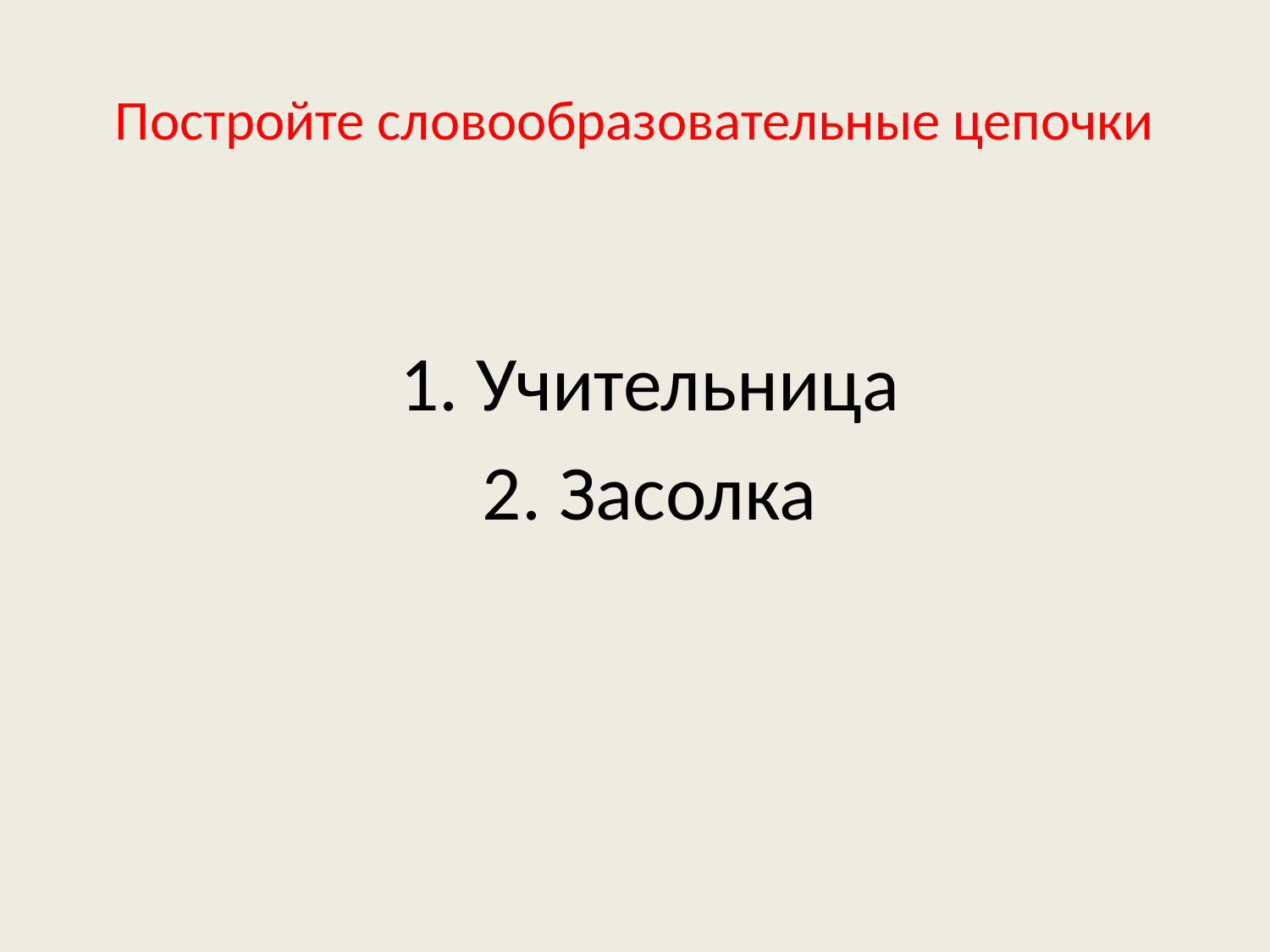

# Постройте словообразовательные цепочки
1. Учительница
2. Засолка